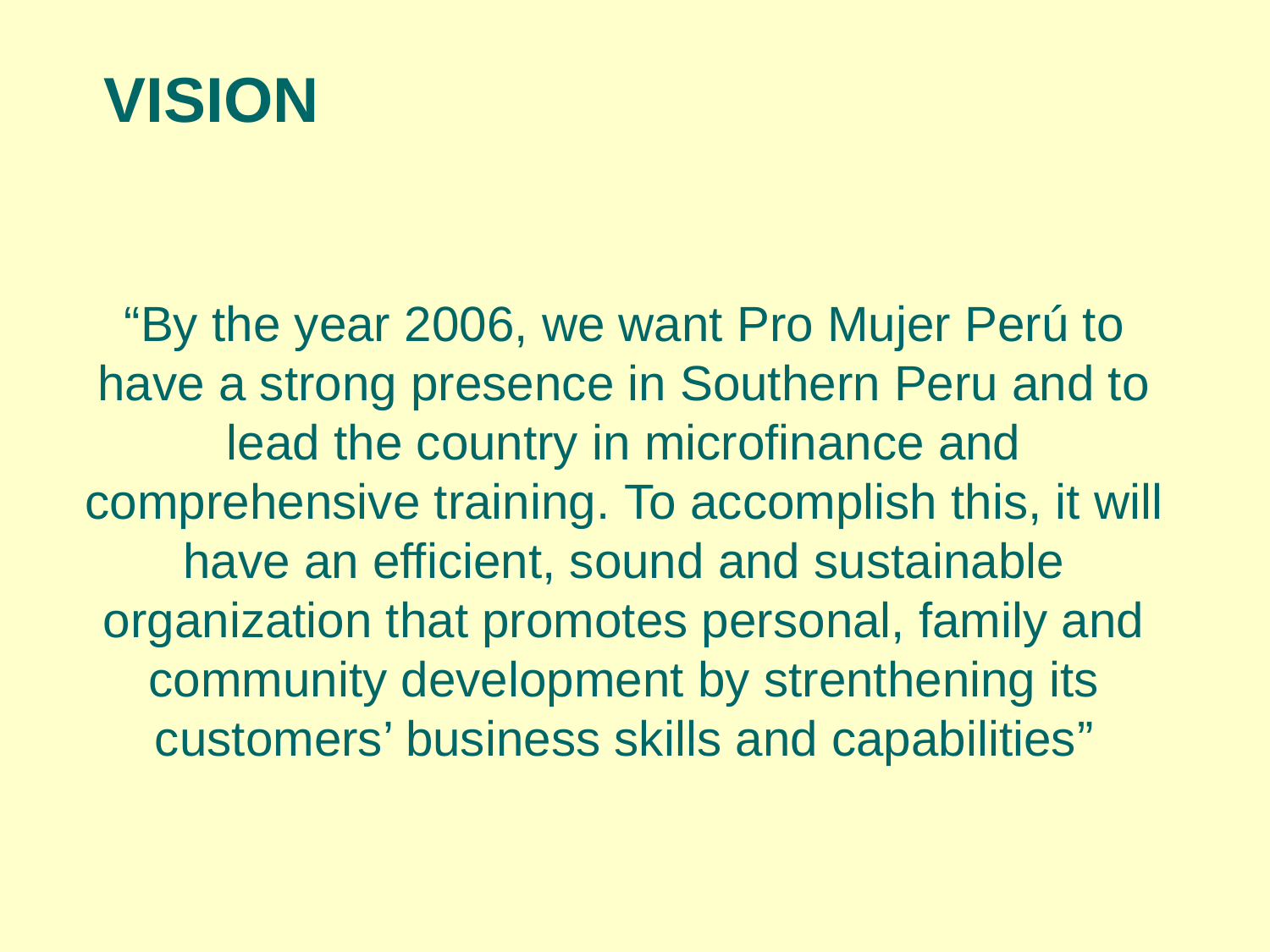

VISION
“By the year 2006, we want Pro Mujer Perú to have a strong presence in Southern Peru and to lead the country in microfinance and comprehensive training. To accomplish this, it will have an efficient, sound and sustainable organization that promotes personal, family and community development by strenthening its customers’ business skills and capabilities”